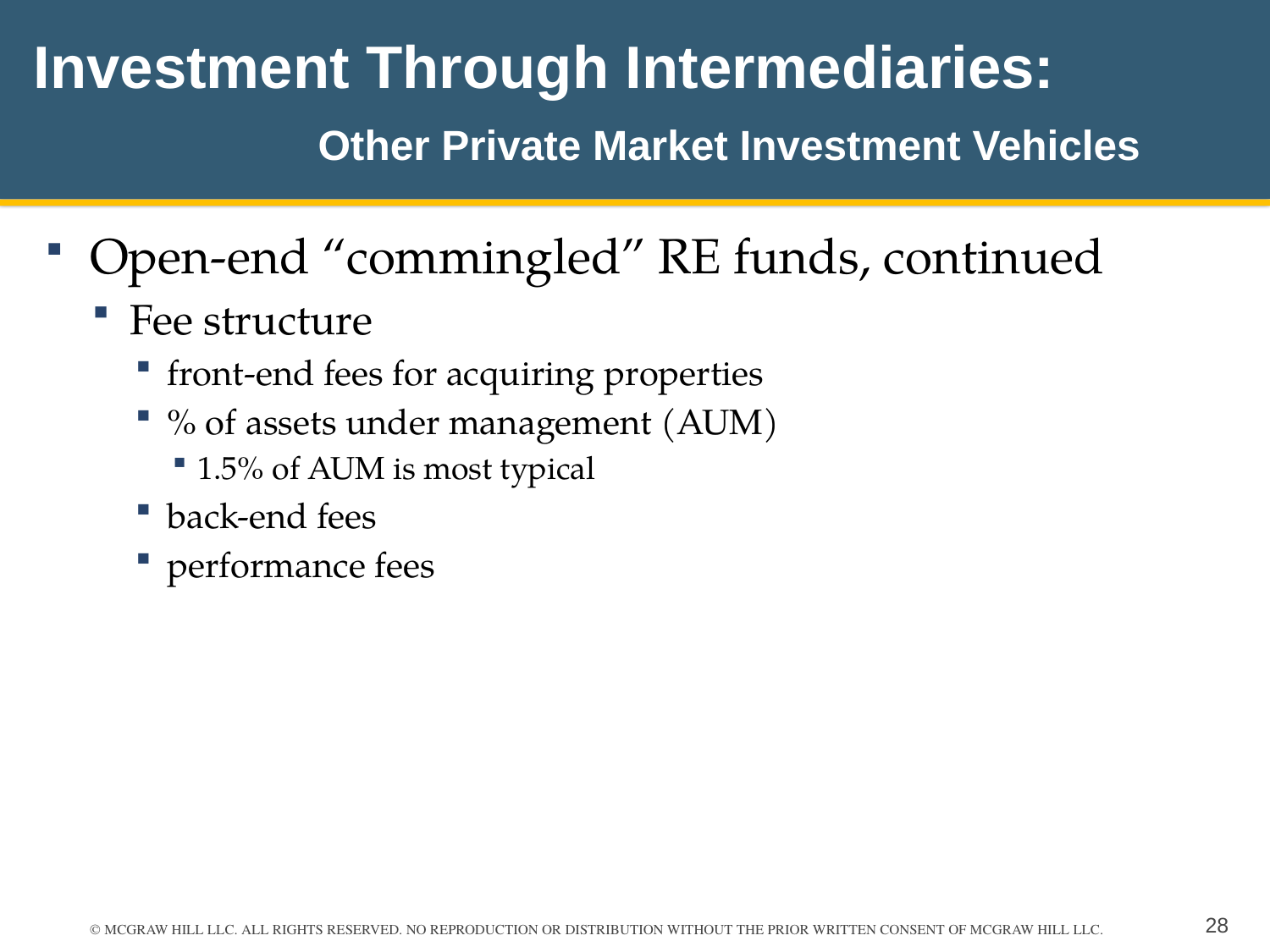

# Investment Through Intermediaries:                            Other Private Market Investment Vehicles
Open-end “commingled” RE funds, continued
Fee structure
front-end fees for acquiring properties
% of assets under management (AUM)
1.5% of AUM is most typical
back-end fees
performance fees

© MCGRAW HILL LLC. ALL RIGHTS RESERVED. NO REPRODUCTION OR DISTRIBUTION WITHOUT THE PRIOR WRITTEN CONSENT OF MCGRAW HILL LLC.
28